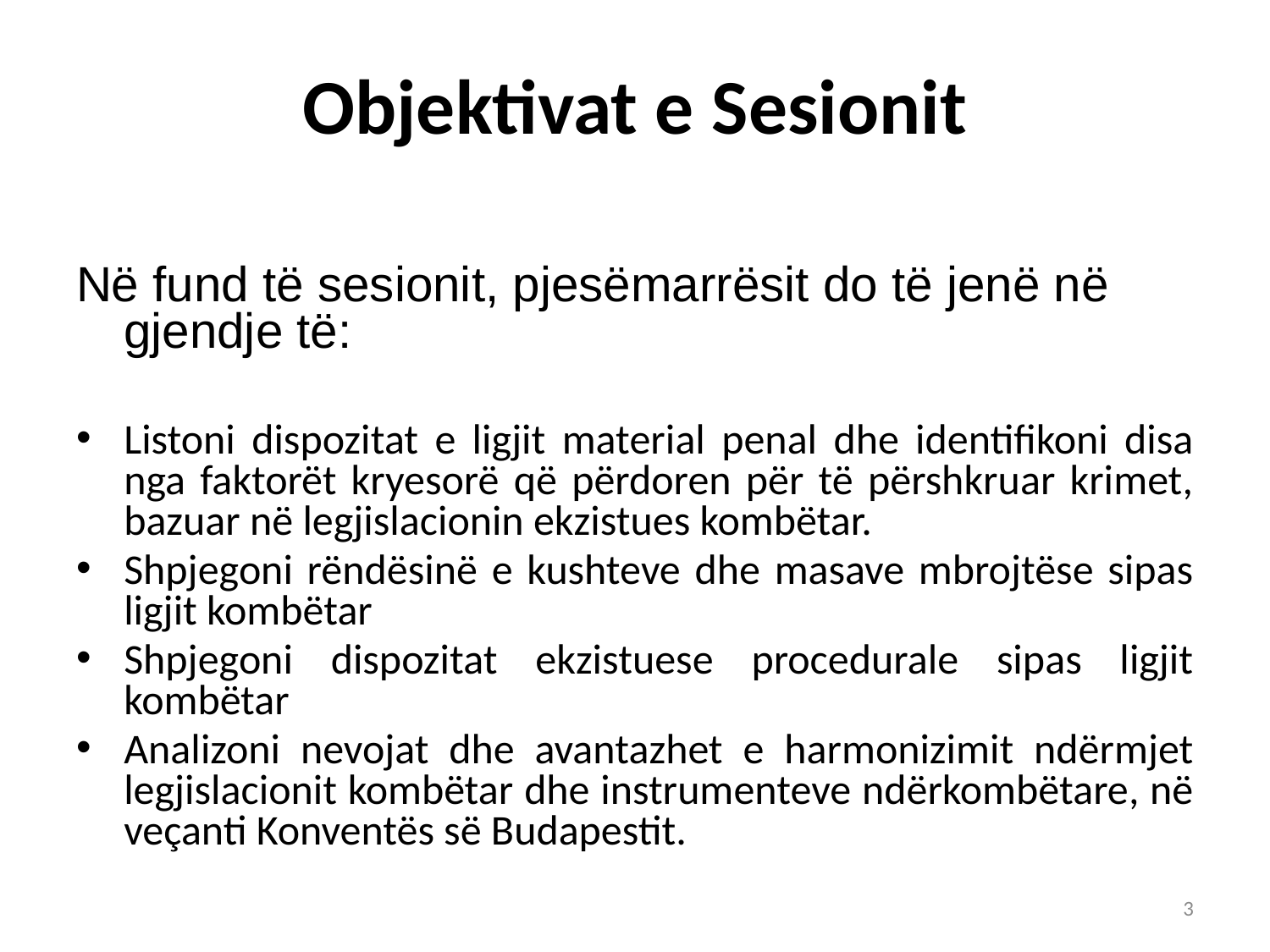

# Objektivat e Sesionit

Në fund të sesionit, pjesëmarrësit do të jenë në gjendje të:

Listoni dispozitat e ligjit material penal dhe identifikoni disa nga faktorët kryesorë që përdoren për të përshkruar krimet, bazuar në legjislacionin ekzistues kombëtar.
Shpjegoni rëndësinë e kushteve dhe masave mbrojtëse sipas ligjit kombëtar
Shpjegoni dispozitat ekzistuese procedurale sipas ligjit kombëtar
Analizoni nevojat dhe avantazhet e harmonizimit ndërmjet legjislacionit kombëtar dhe instrumenteve ndërkombëtare, në veçanti Konventës së Budapestit.
3